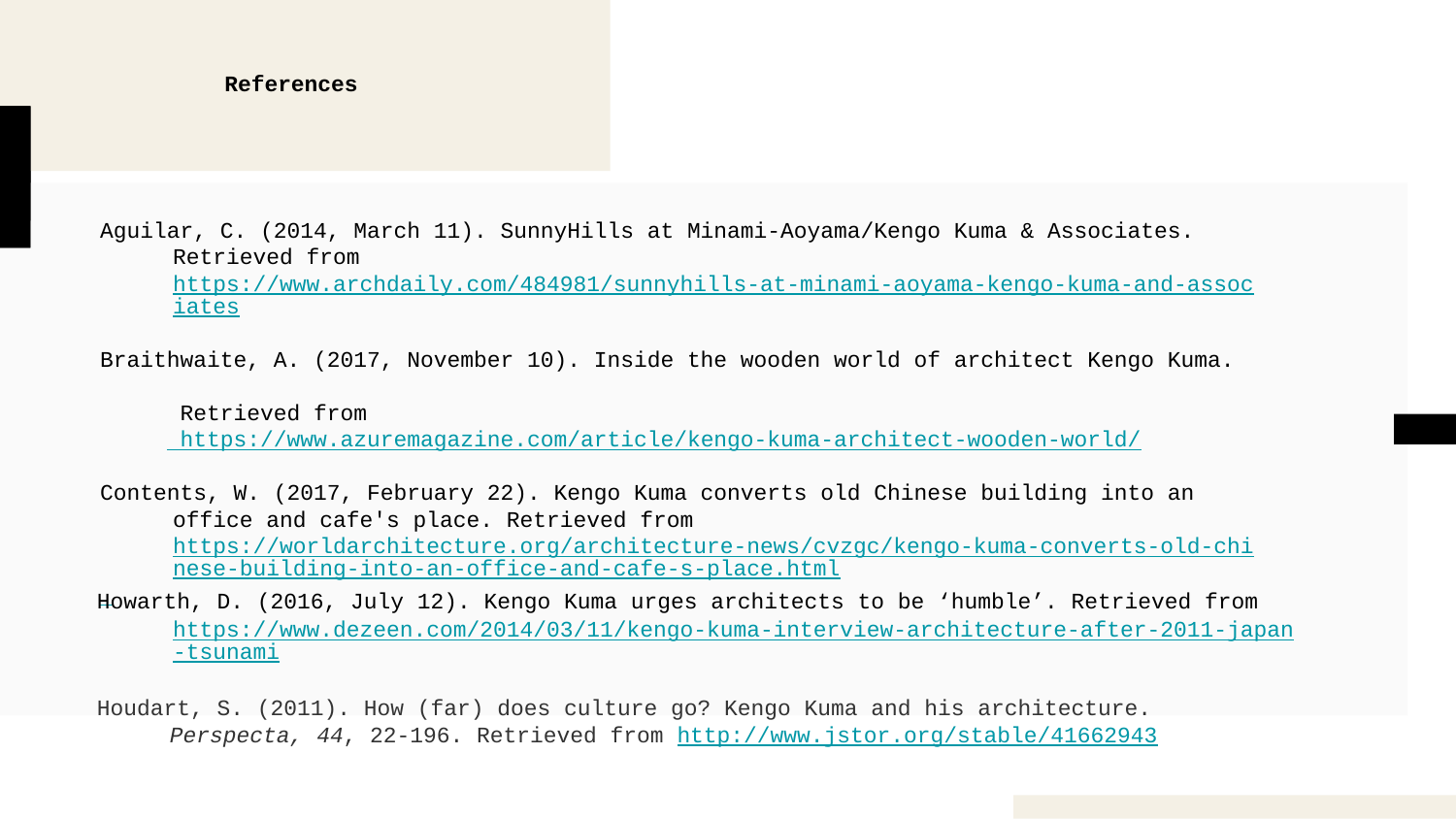

References

Aguilar, C. (2014, March 11). SunnyHills at Minami-Aoyama/Kengo Kuma & Associates.
Retrieved from https://www.archdaily.com/484981/sunnyhills-at-minami-aoyama-kengo-kuma-and-associates

Braithwaite, A. (2017, November 10). Inside the wooden world of architect Kengo Kuma.
      Retrieved from
      https://www.azuremagazine.com/article/kengo-kuma-architect-wooden-world/

Contents, W. (2017, February 22). Kengo Kuma converts old Chinese building into an
office and cafe's place. Retrieved from  https://worldarchitecture.org/architecture-news/cvzgc/kengo-kuma-converts-old-chinese-building-into-an-office-and-cafe-s-place.html

Howarth, D. (2016, July 12). Kengo Kuma urges architects to be ‘humble’. Retrieved from

Houdart, S. (2011). How (far) does culture go? Kengo Kuma and his architecture.
Perspecta, 44, 22-196. Retrieved from http://www.jstor.org/stable/41662943

https://www.dezeen.com/2014/03/11/kengo-kuma-interview-architecture-after-2011-japan-tsunami